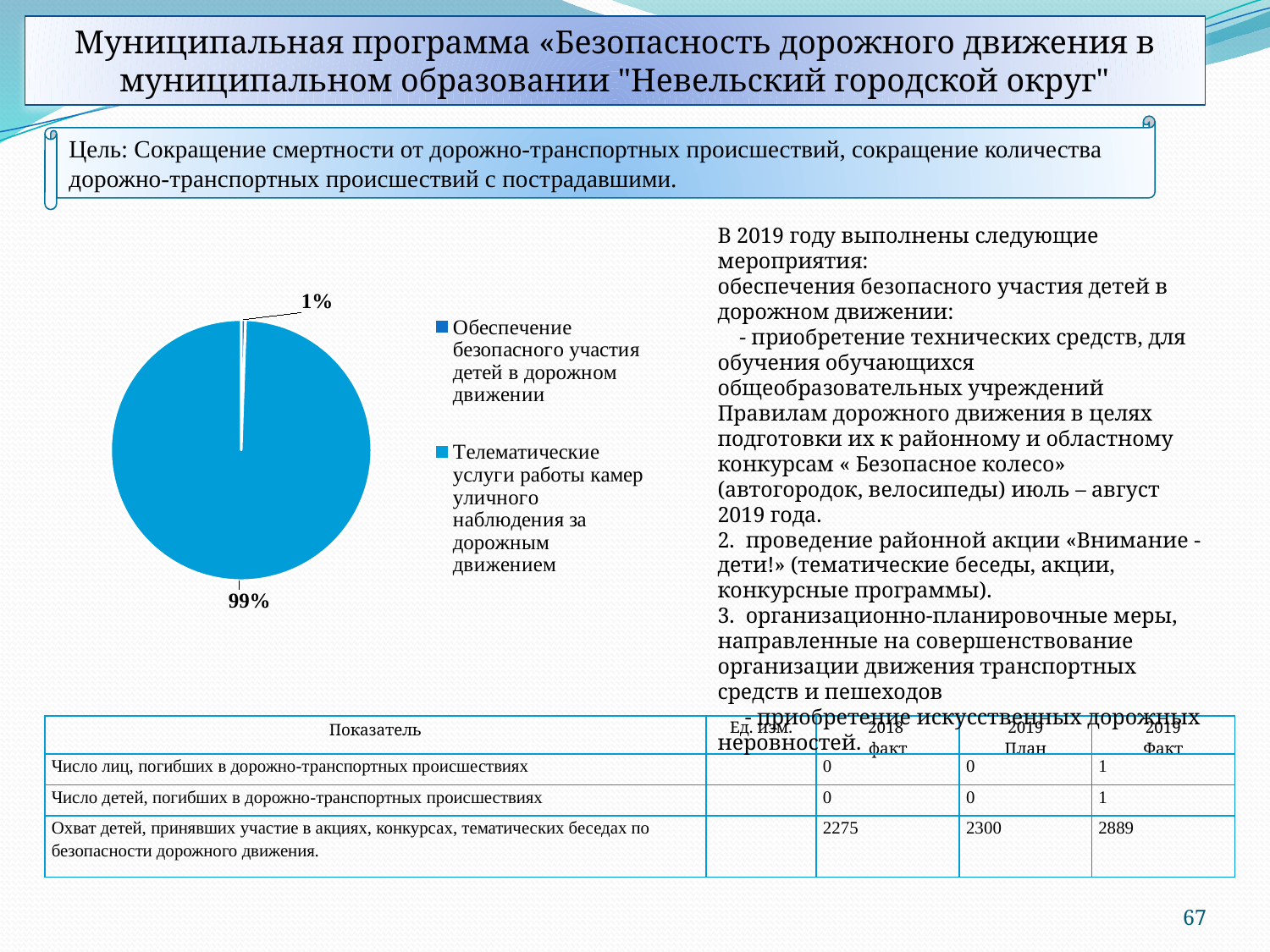

Муниципальная программа «Безопасность дорожного движения в муниципальном образовании "Невельский городской округ"
Цель: Сокращение смертности от дорожно-транспортных происшествий, сокращение количества дорожно-транспортных происшествий с пострадавшими.
В 2019 году выполнены следующие мероприятия:
обеспечения безопасного участия детей в дорожном движении:
    - приобретение технических средств, для обучения обучающихся общеобразовательных учреждений Правилам дорожного движения в целях подготовки их к районному и областному конкурсам « Безопасное колесо» (автогородок, велосипеды) июль – август 2019 года.
2.  проведение районной акции «Внимание - дети!» (тематические беседы, акции, конкурсные программы).
3.  организационно-планировочные меры, направленные на совершенствование организации движения транспортных средств и пешеходов
     - приобретение искусственных дорожных неровностей.

### Chart

| Category | Продажи |
|---|---|
| Обеспечение безопасного участия детей в дорожном движении | 5.0 |
| Телематические услуги работы камер уличного наблюдения за дорожным движением | 928.6 |
| Показатель | Ед. изм. | 2018 факт | 2019 План | 2019 Факт |
| --- | --- | --- | --- | --- |
| Число лиц, погибших в дорожно-транспортных происшествиях |  | 0 | 0 | 1 |
| Число детей, погибших в дорожно-транспортных происшествиях |  | 0 | 0 | 1 |
| Охват детей, принявших участие в акциях, конкурсах, тематических беседах по безопасности дорожного движения. |  | 2275 | 2300 | 2889 |
67